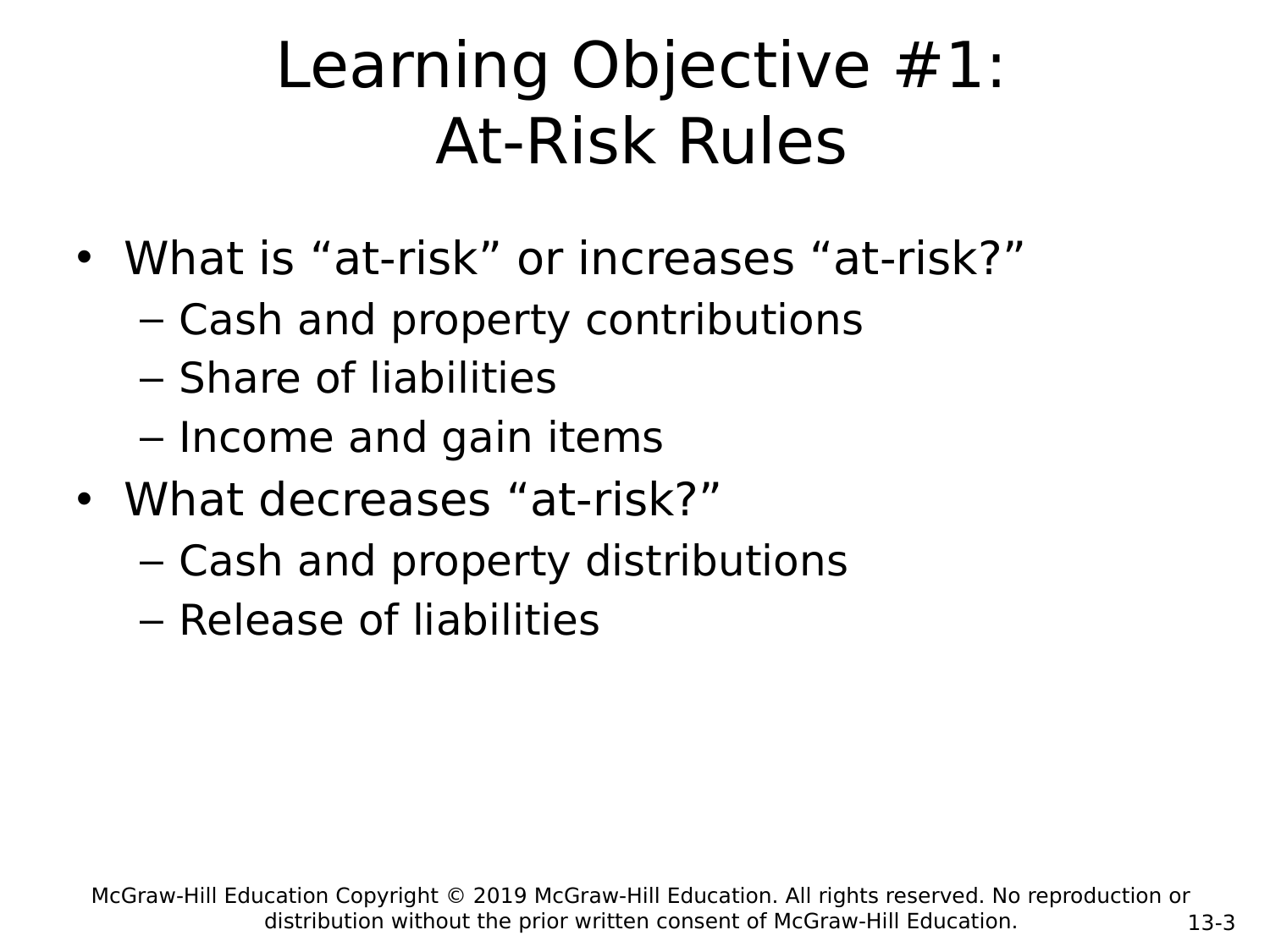

# Learning Objective #1: At-Risk Rules
What is “at-risk” or increases “at-risk?”
Cash and property contributions
Share of liabilities
Income and gain items
What decreases “at-risk?”
Cash and property distributions
Release of liabilities
McGraw-Hill Education Copyright © 2019 McGraw-Hill Education. All rights reserved. No reproduction or distribution without the prior written consent of McGraw-Hill Education.
13-3